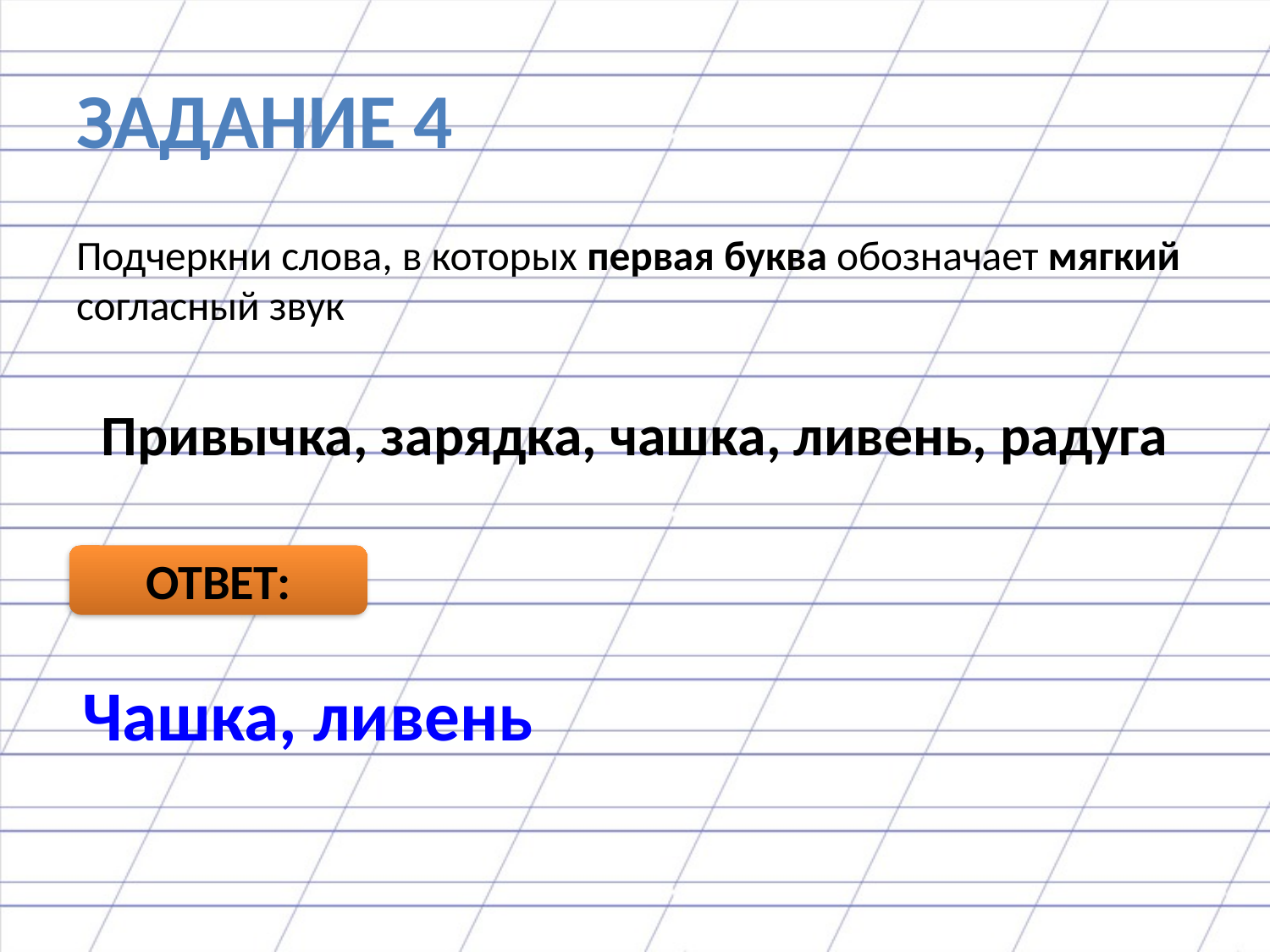

# ЗАДАНИЕ 4
Подчеркни слова, в которых первая буква обозначает мягкий согласный звук

Привычка, зарядка, чашка, ливень, радуга
ОТВЕТ:
Чашка, ливень